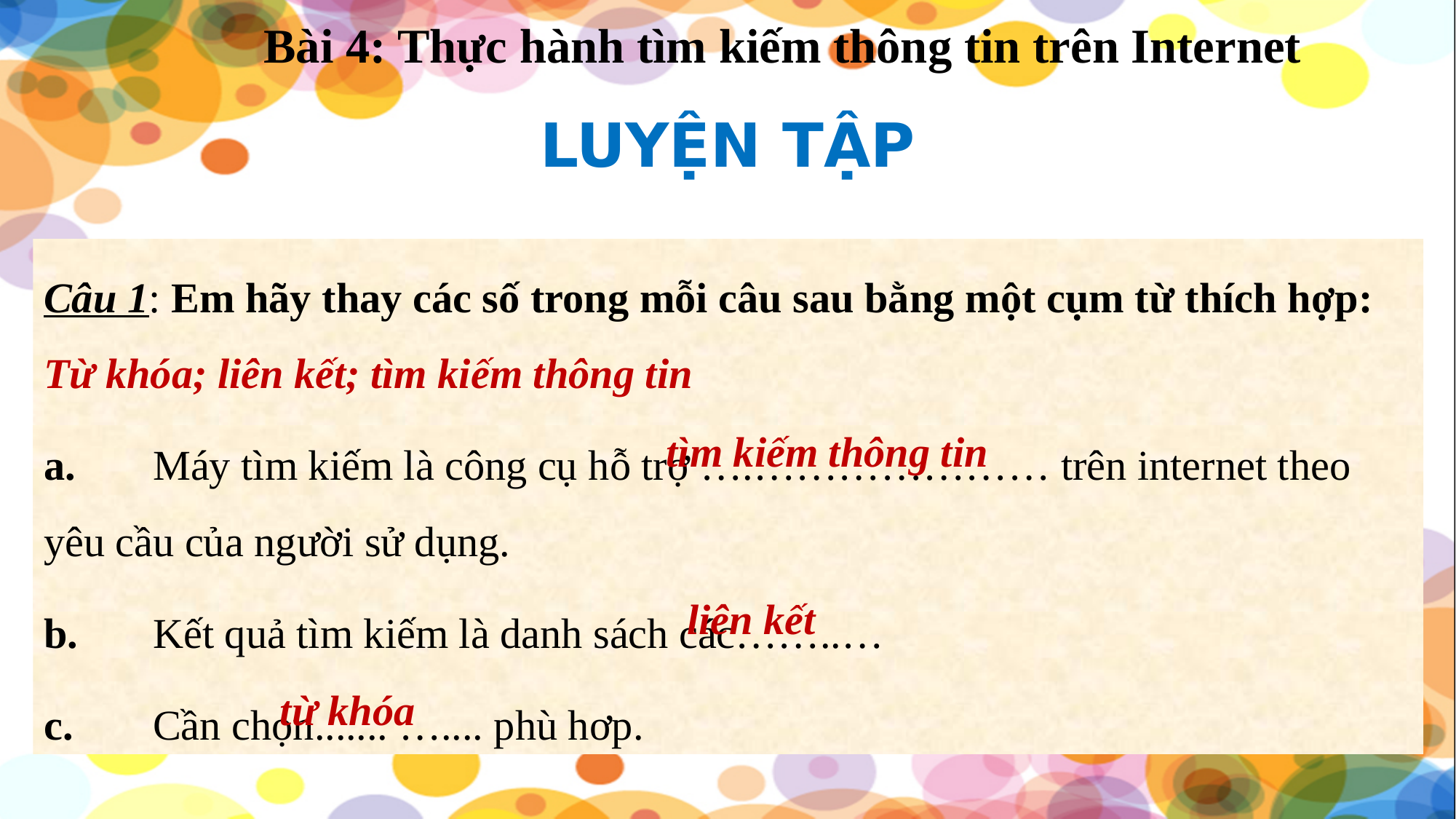

Bài 4: Thực hành tìm kiếm thông tin trên Internet
# LUYỆN TẬP
Câu 1: Em hãy thay các số trong mỗi câu sau bằng một cụm từ thích hợp: Từ khóa; liên kết; tìm kiếm thông tin
a.	Máy tìm kiếm là công cụ hỗ trợ ….………………… trên internet theo yêu cầu của người sử dụng.
b.	Kết quả tìm kiếm là danh sách các……..…
c.	Cần chọn....... ….... phù hơp.

tìm kiếm thông tin
liên kết
từ khóa